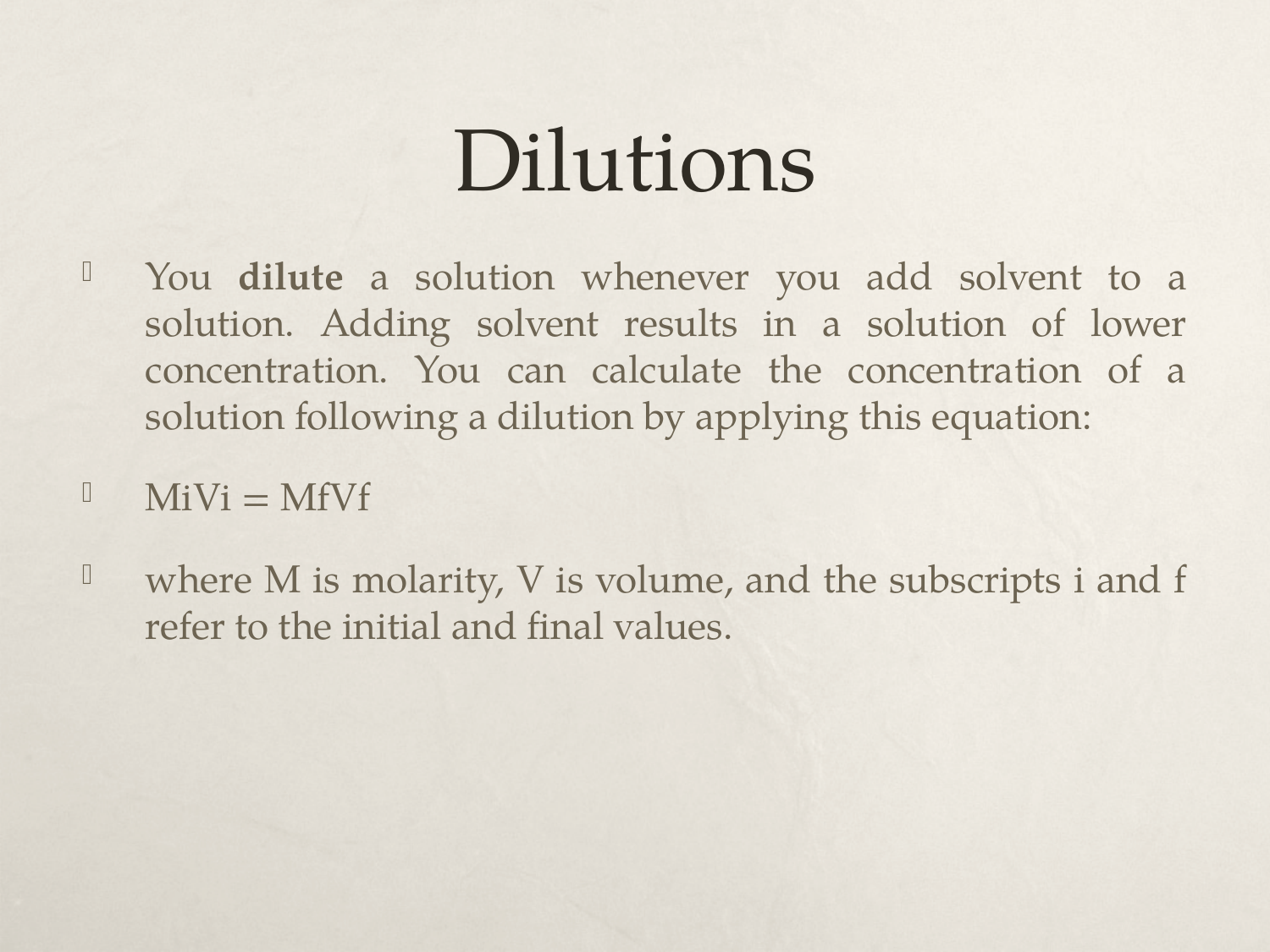

# Dilutions
You dilute a solution whenever you add solvent to a solution. Adding solvent results in a solution of lower concentration. You can calculate the concentration of a solution following a dilution by applying this equation:
MiVi = MfVf
where M is molarity, V is volume, and the subscripts i and f refer to the initial and final values.